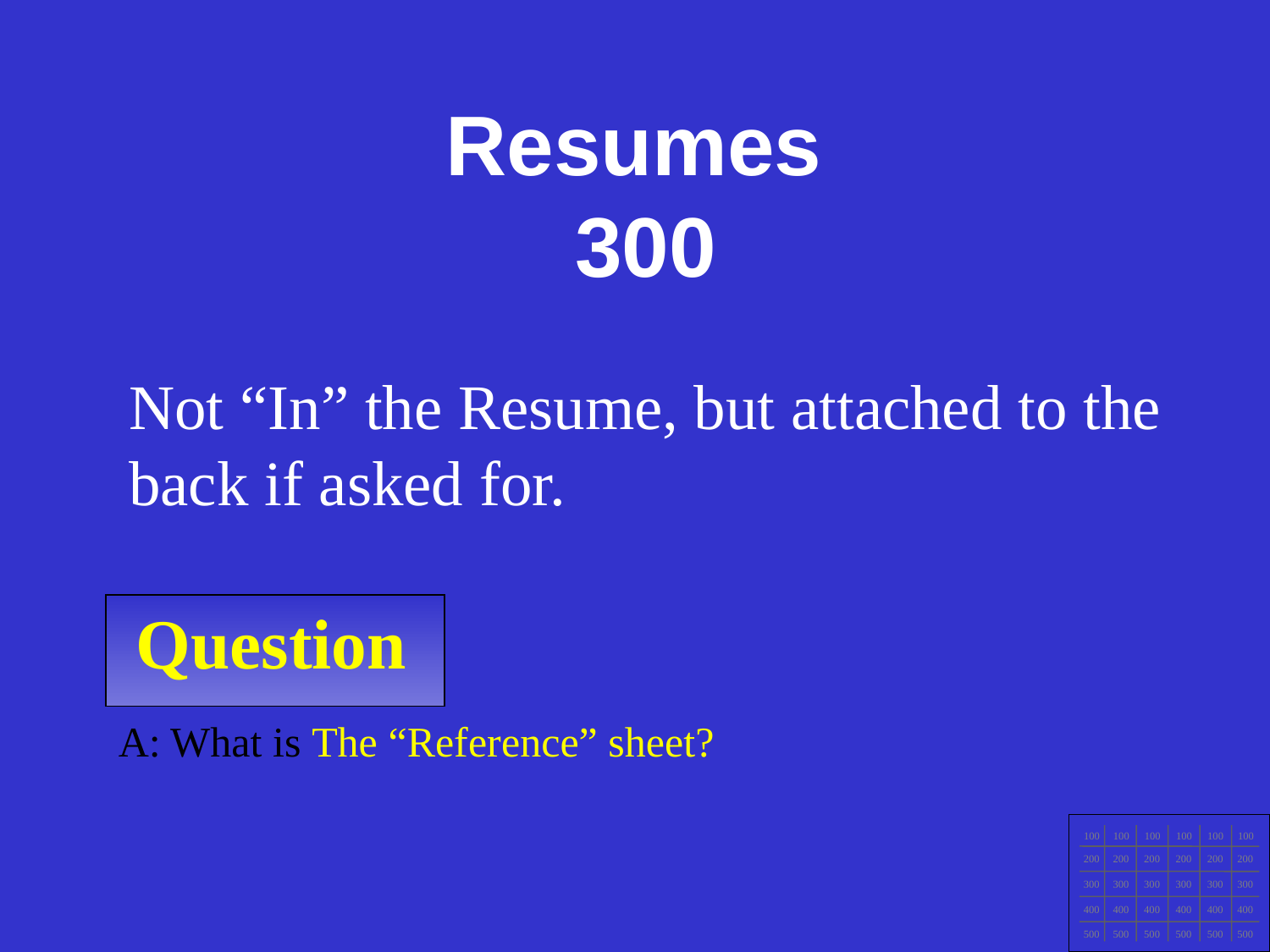

Resumes
300
Not “In” the Resume, but attached to the back if asked for.
Question

A: What is The “Reference” sheet?

100
100
100
100
100
100

200
200
200
200
200
200

300
300
300
300
300
300

400
400
400
400
400
400

500
500
500
500
500
500